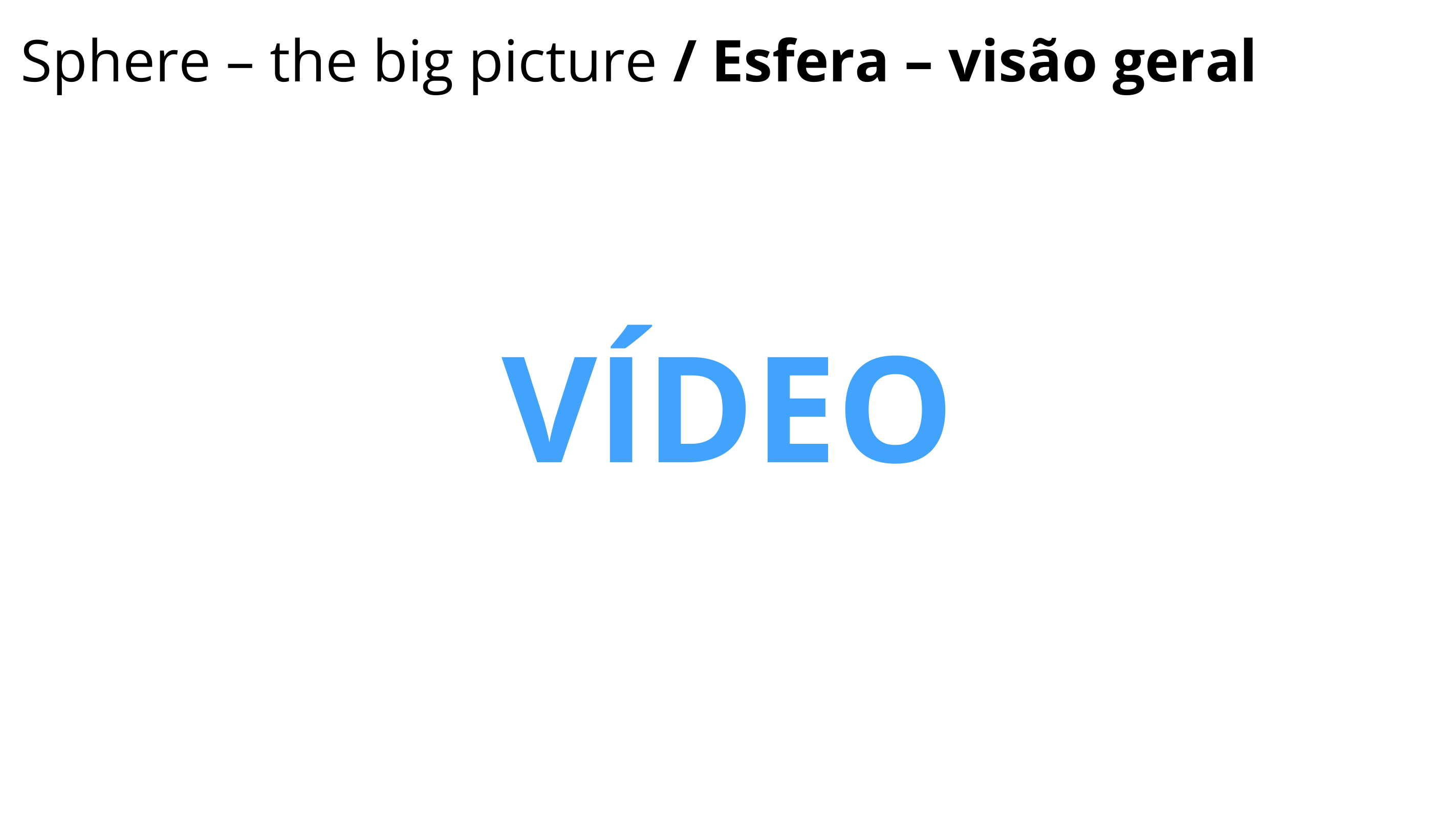

# Sphere – the big picture / Esfera – visão geral
VÍDEO